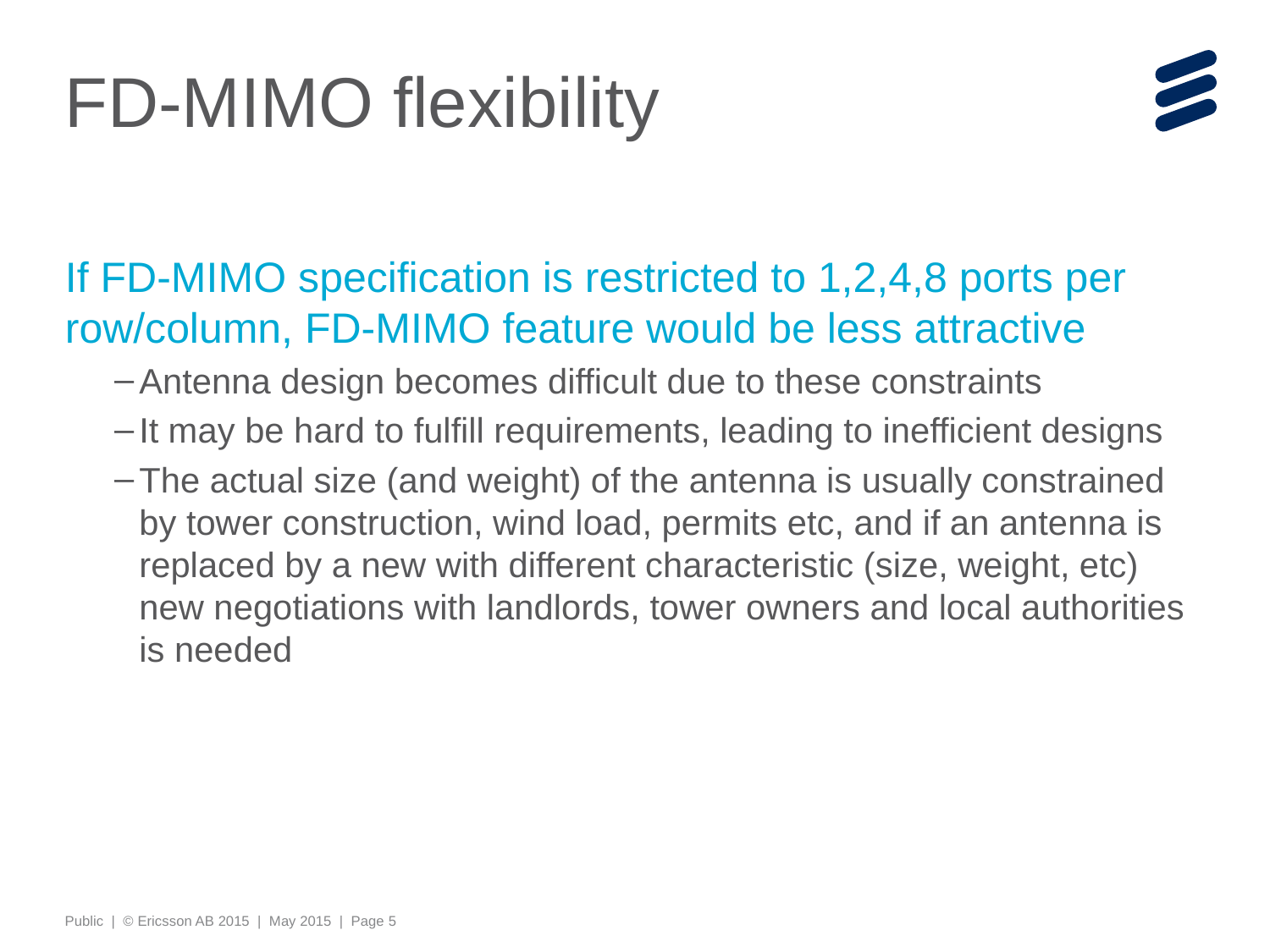

# FD-MIMO flexibility
If FD-MIMO specification is restricted to 1,2,4,8 ports per row/column, FD-MIMO feature would be less attractive
Antenna design becomes difficult due to these constraints
It may be hard to fulfill requirements, leading to inefficient designs
The actual size (and weight) of the antenna is usually constrained by tower construction, wind load, permits etc, and if an antenna is replaced by a new with different characteristic (size, weight, etc) new negotiations with landlords, tower owners and local authorities is needed